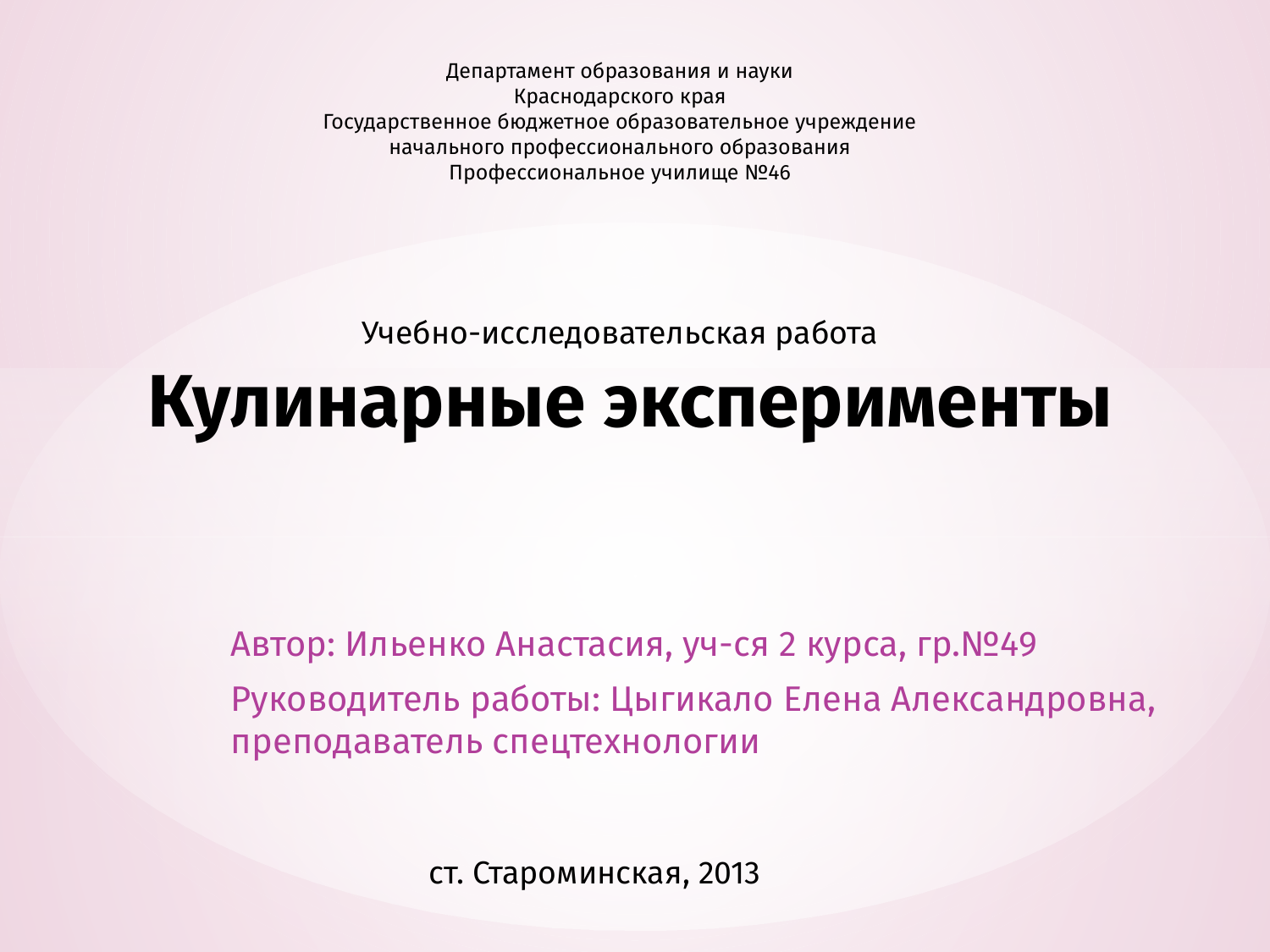

Департамент образования и науки
Краснодарского края
Государственное бюджетное образовательное учреждение
начального профессионального образования
Профессиональное училище №46
Учебно-исследовательская работа
# Кулинарные эксперименты
Автор: Ильенко Анастасия, уч-ся 2 курса, гр.№49
Руководитель работы: Цыгикало Елена Александровна, преподаватель спецтехнологии

ст. Староминская, 2013